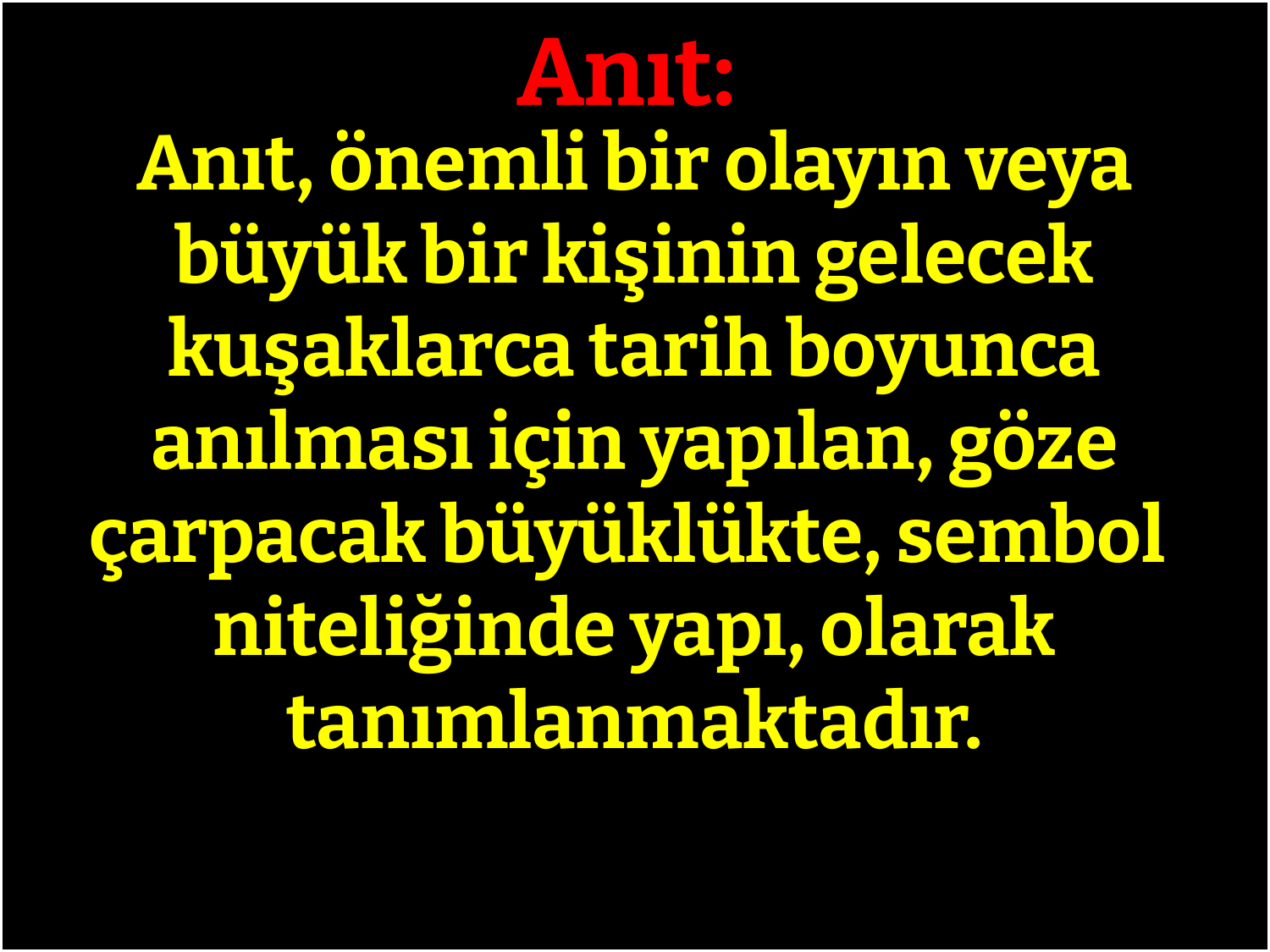

Anıt:
Anıt, önemli bir olayın veya büyük bir kişinin gelecek kuşaklarca tarih boyunca anılması için yapılan, göze çarpacak büyüklükte, sembol  niteliğinde yapı, olarak tanımlanmaktadır.
#